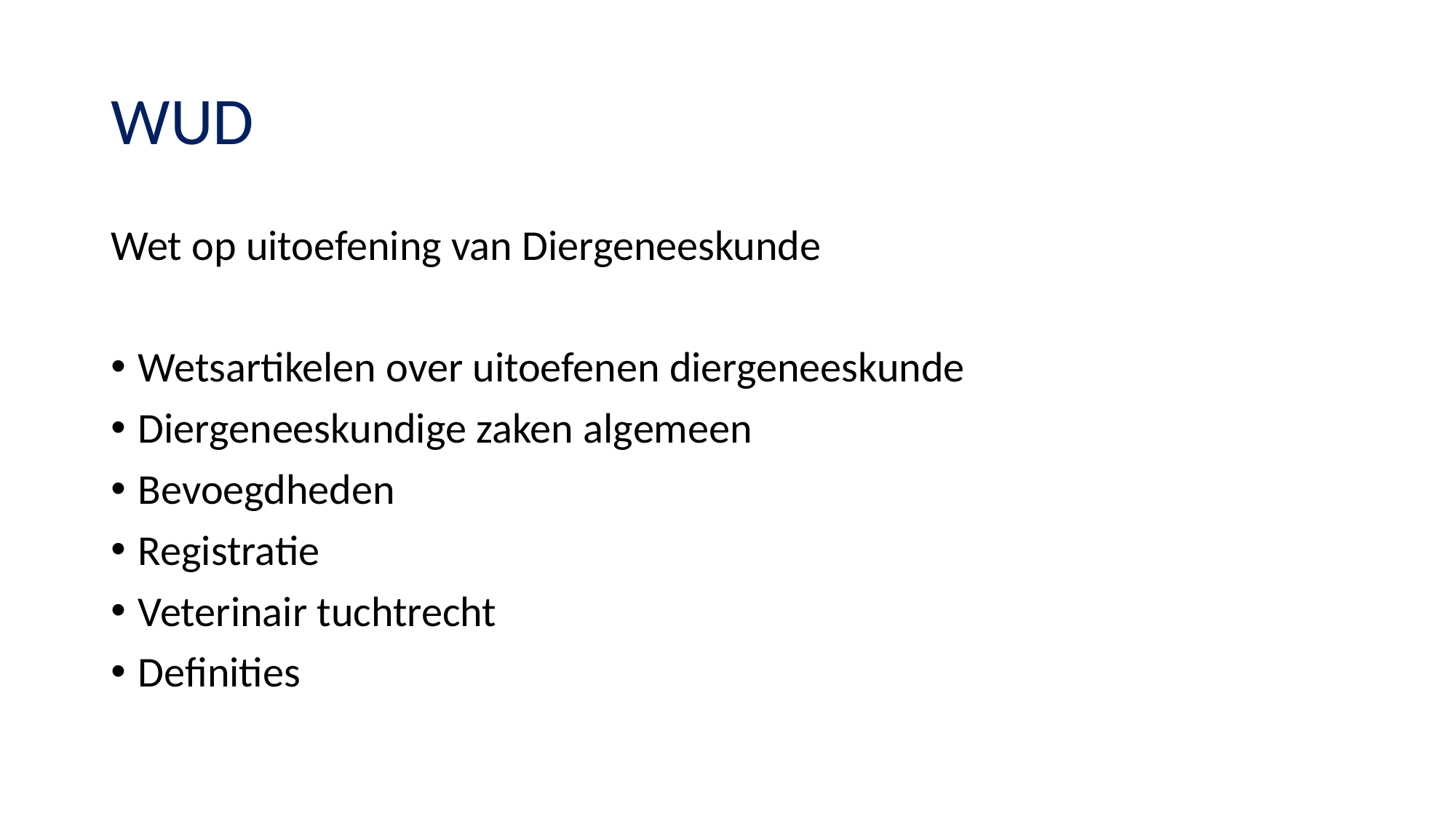

# WUD
Wet op uitoefening van Diergeneeskunde

Wetsartikelen over uitoefenen diergeneeskunde
Diergeneeskundige zaken algemeen
Bevoegdheden
Registratie
Veterinair tuchtrecht
Definities